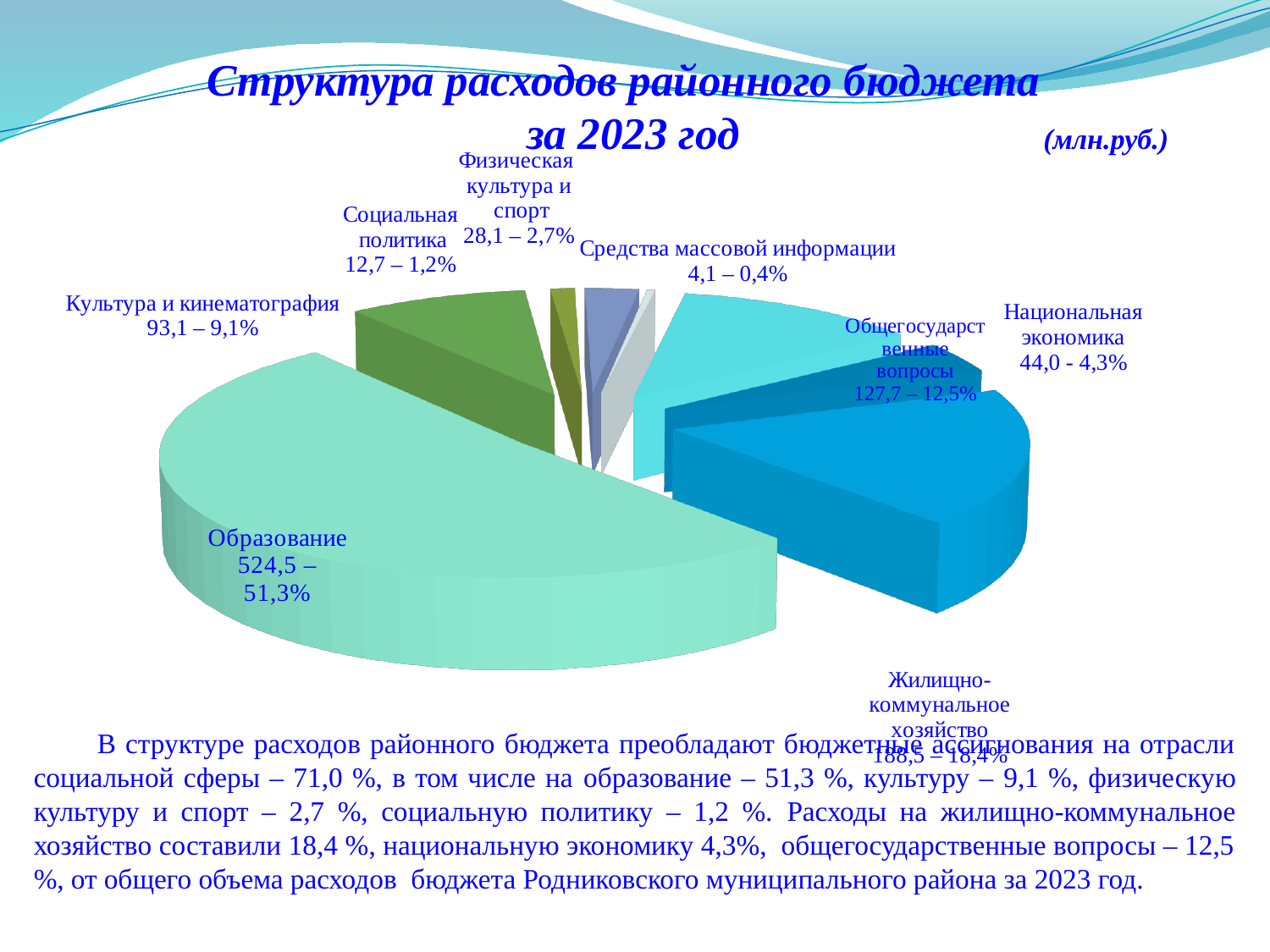

# Структура расходов районного бюджета за 2023 год                           (млн.руб.)

[unsupported chart]

В структуре расходов районного бюджета преобладают бюджетные ассигнования на отрасли социальной сферы – 71,0 %, в том числе на образование – 51,3 %, культуру – 9,1 %, физическую культуру и спорт – 2,7 %, социальную политику – 1,2 %. Расходы на жилищно-коммунальное хозяйство составили 18,4 %, национальную экономику 4,3%,  общегосударственные вопросы – 12,5 %, от общего объема расходов  бюджета Родниковского муниципального района за 2023 год.